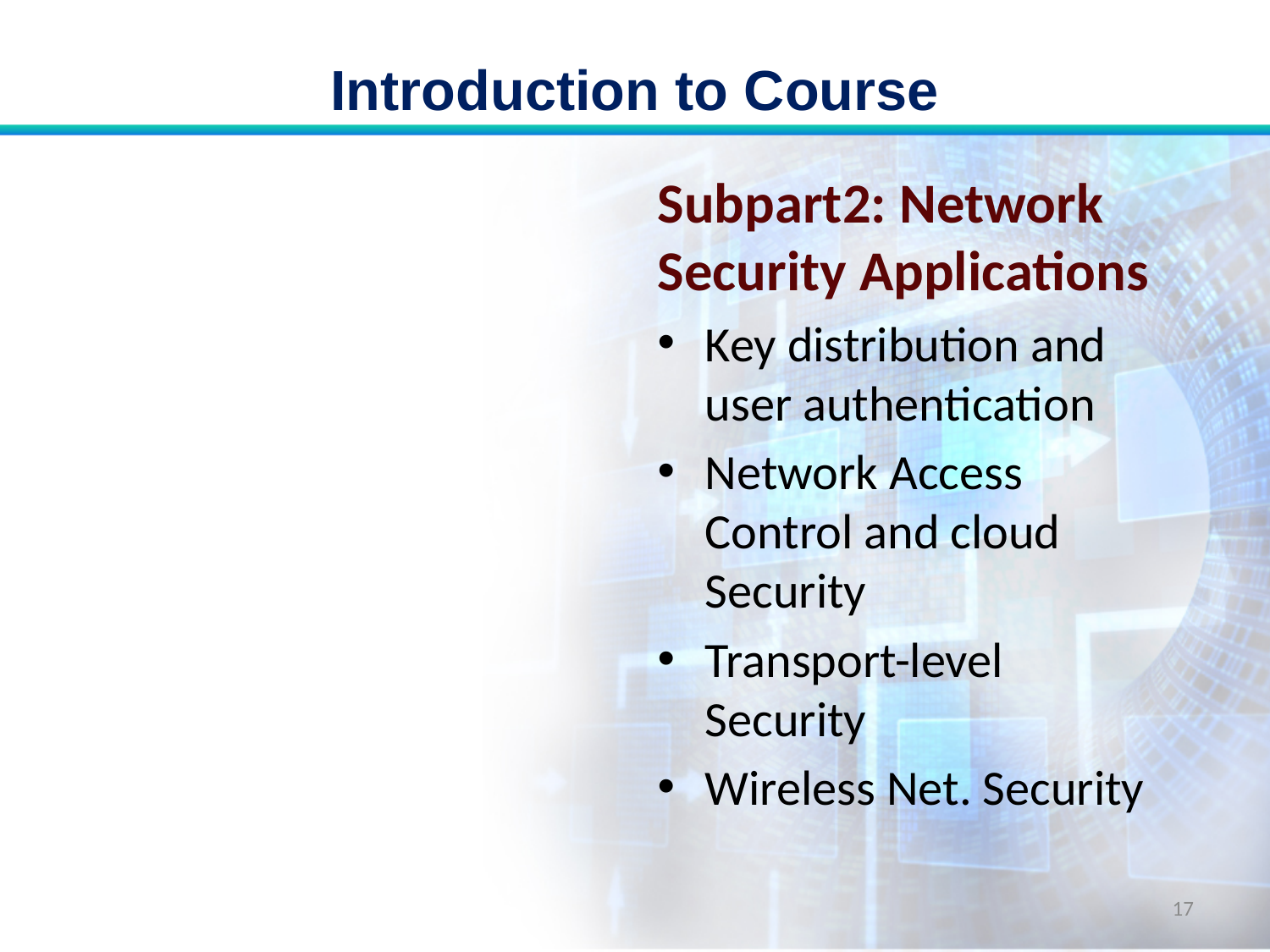

# Introduction to Course
Subpart2: Network Security Applications
Key distribution and user authentication
Network Access Control and cloud Security
Transport-level Security
Wireless Net. Security

17